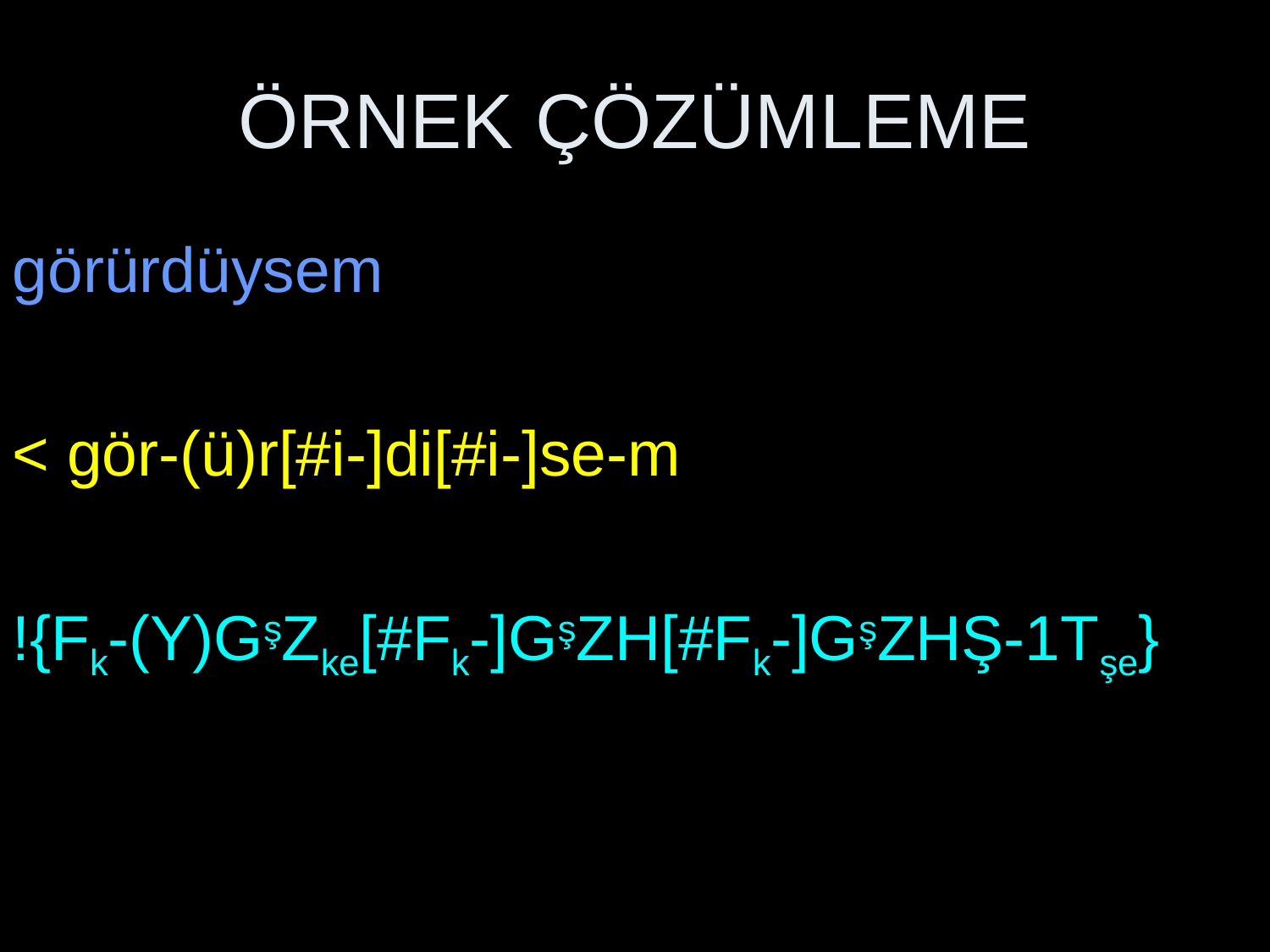

# ÖRNEK ÇÖZÜMLEME
görürdüysem

< gör-(ü)r[#i-]di[#i-]se-m

!{Fk-(Y)GşZke[#Fk-]GşZH[#Fk-]GşZHŞ-1Tşe}